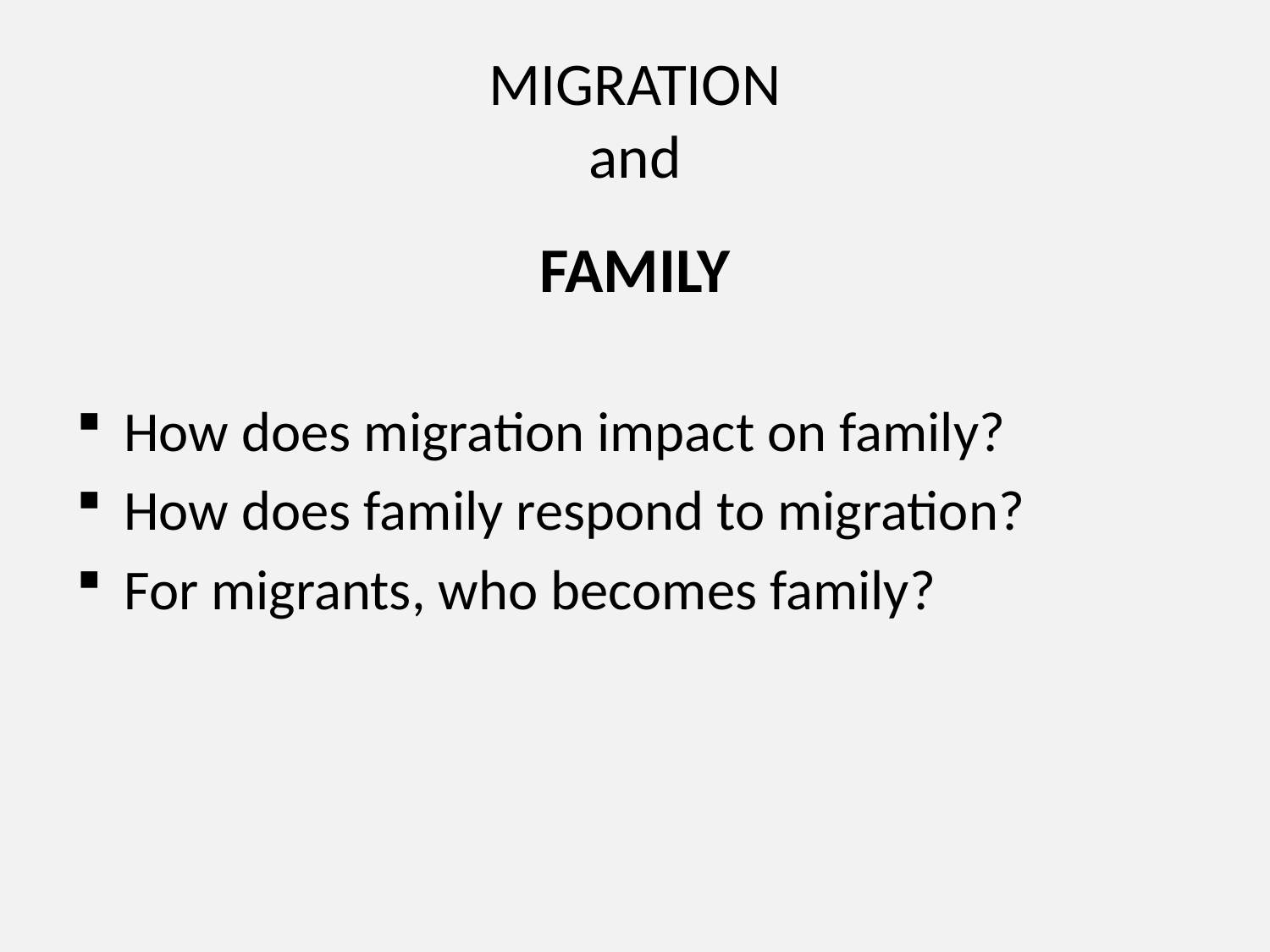

# MIGRATION and
FAMILY

How does migration impact on family?
How does family respond to migration?
For migrants, who becomes family?